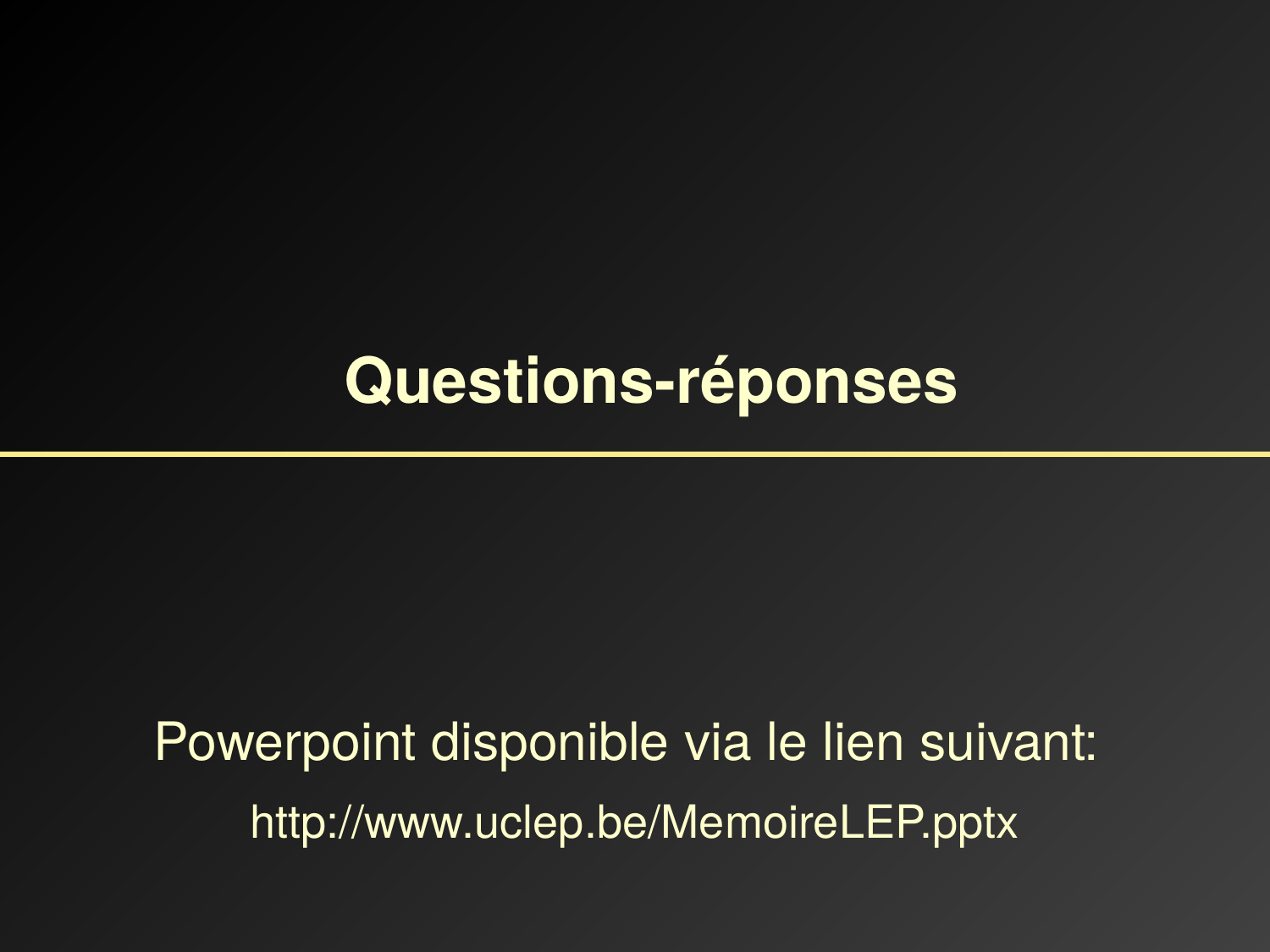

Questions-réponses

Powerpoint disponible via le lien suivant:

http://www.uclep.be/MemoireLEP.pptx